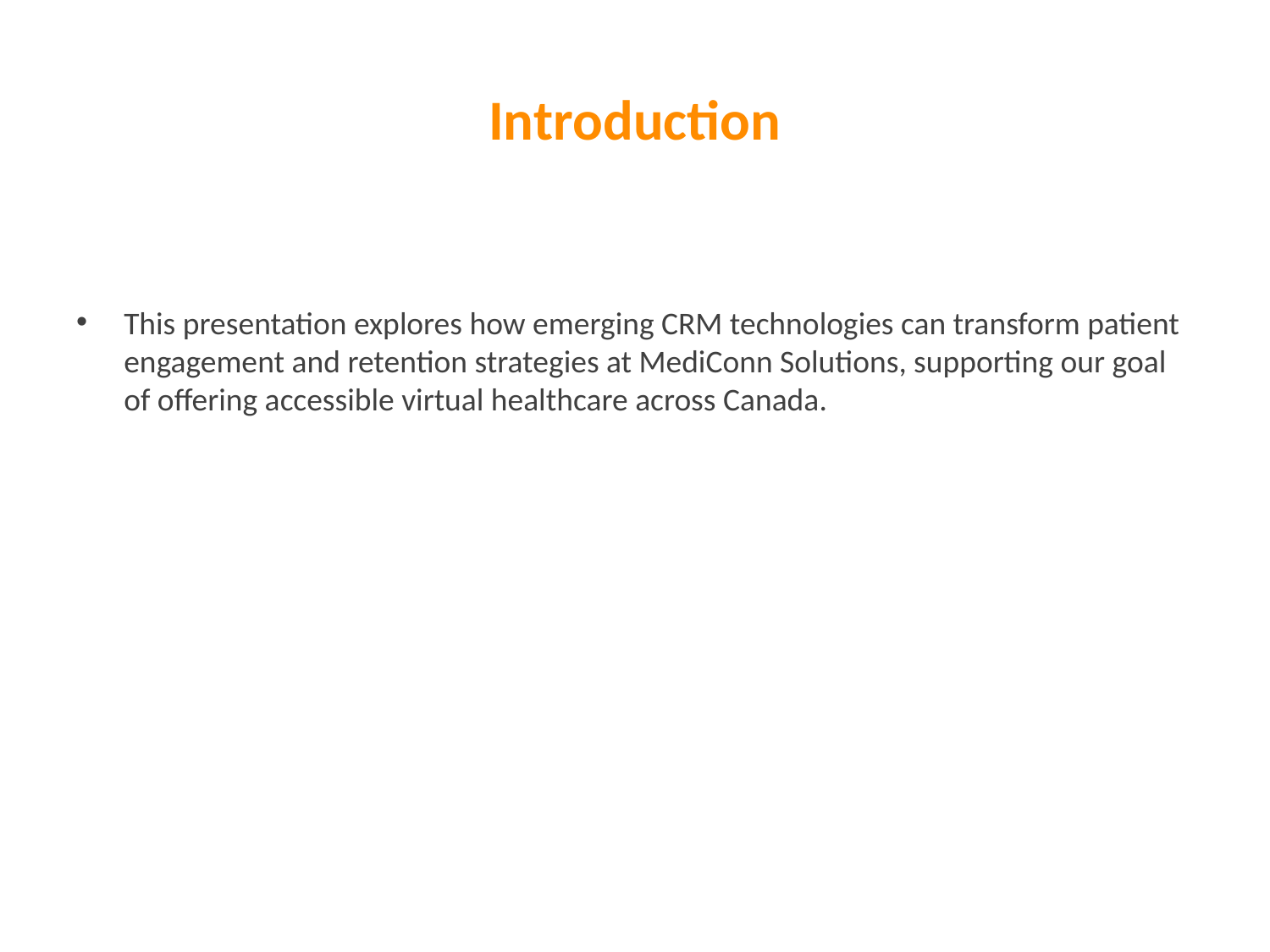

# Introduction

This presentation explores how emerging CRM technologies can transform patient engagement and retention strategies at MediConn Solutions, supporting our goal of offering accessible virtual healthcare across Canada.